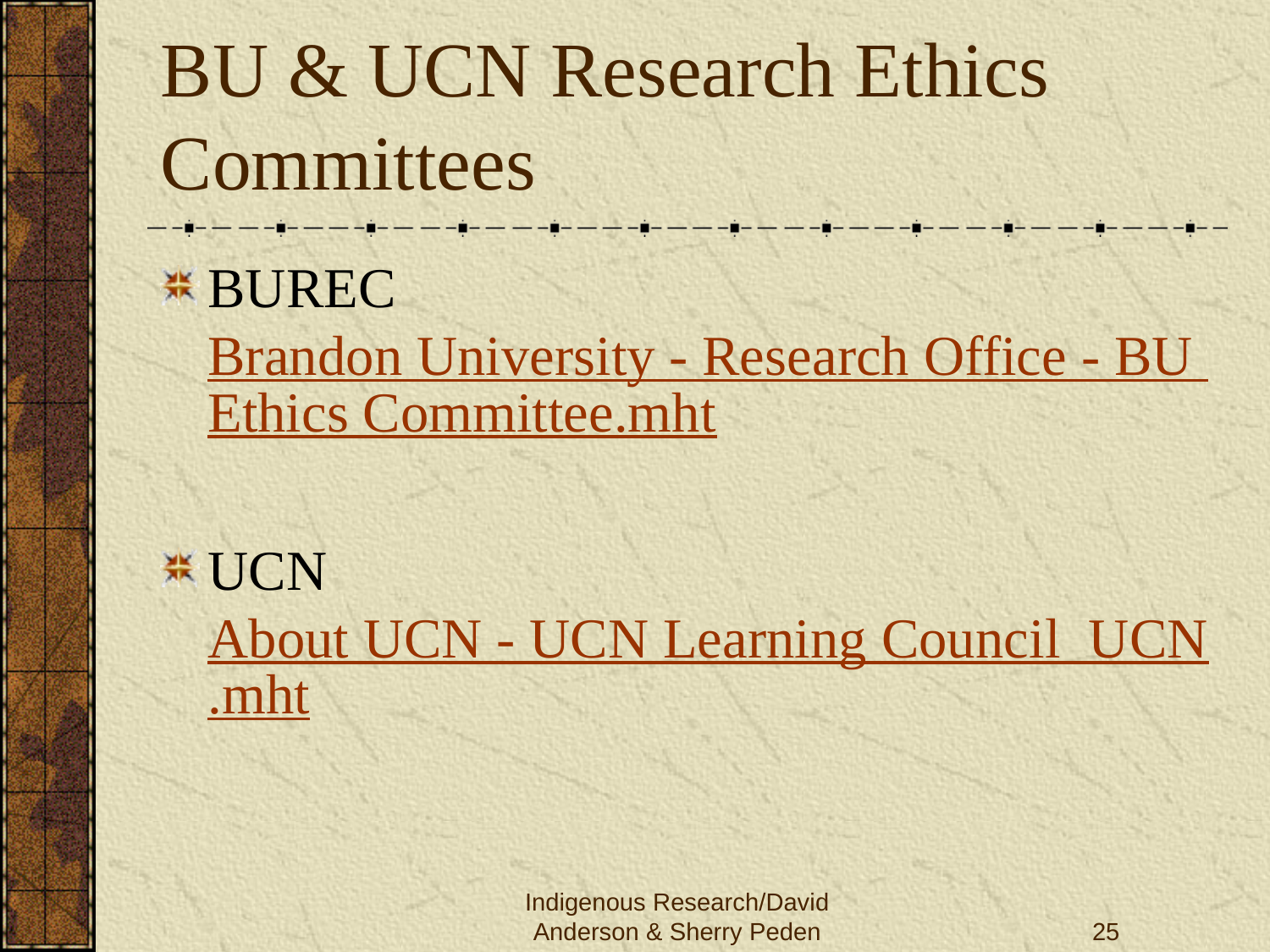

# BU & UCN Research Ethics Committees
BUREC Brandon University - Research Office - BU Ethics Committee.mht

UCN About UCN - UCN Learning Council  UCN.mht
Indigenous Research/David Anderson & Sherry Peden
25